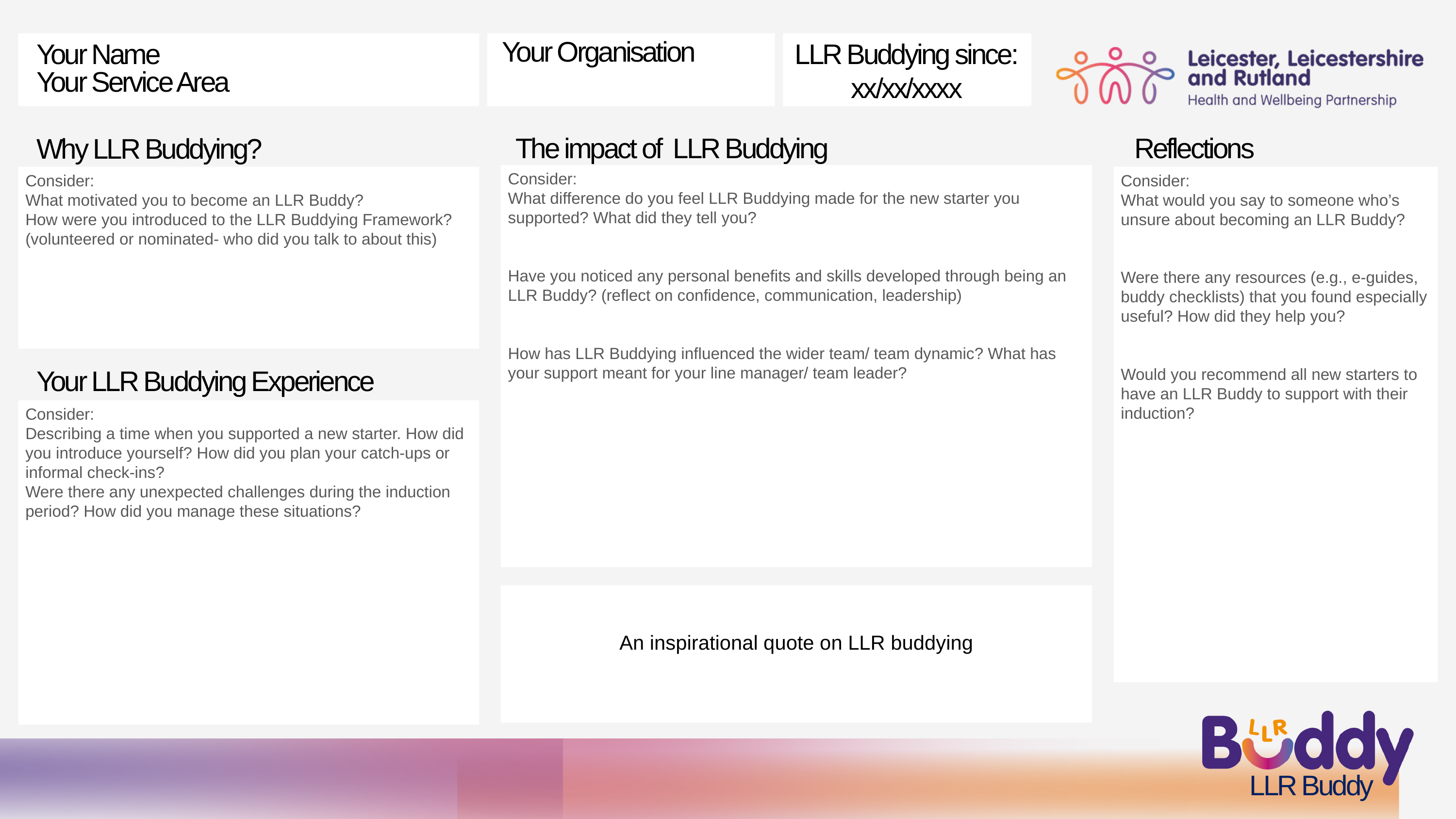

Your Organisation
Your Name
LLR Buddying since:
xx/xx/xxxx

Your Service Area
Reflections
The impact of  LLR Buddying
Why LLR Buddying?
Consider:
What difference do you feel LLR Buddying made for the new starter you supported? What did they tell you?

Have you noticed any personal benefits and skills developed through being an LLR Buddy? (reflect on confidence, communication, leadership)

How has LLR Buddying influenced the wider team/ team dynamic? What has your support meant for your line manager/ team leader?
Consider:
What motivated you to become an LLR Buddy?
How were you introduced to the LLR Buddying Framework? (volunteered or nominated- who did you talk to about this)
Consider:
What would you say to someone who’s unsure about becoming an LLR Buddy?

Were there any resources (e.g., e-guides, buddy checklists) that you found especially useful? How did they help you?

Would you recommend all new starters to have an LLR Buddy to support with their induction?
Your LLR Buddying Experience
Consider:
Describing a time when you supported a new starter. How did you introduce yourself? How did you plan your catch-ups or informal check-ins?
Were there any unexpected challenges during the induction period? How did you manage these situations?

An inspirational quote on LLR buddying